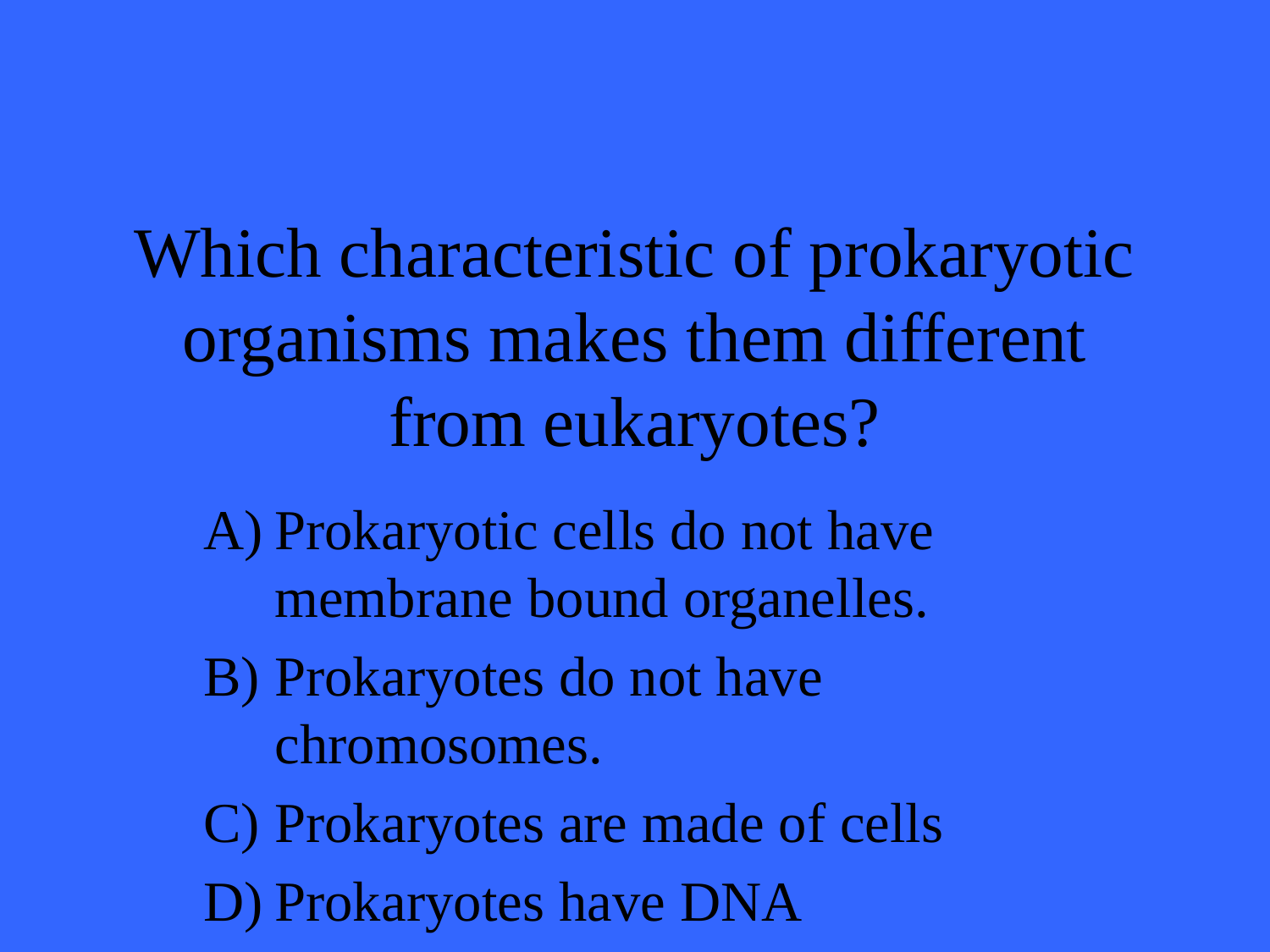

# Which characteristic of prokaryotic organisms makes them different from eukaryotes?
Prokaryotic cells do not have membrane bound organelles.
Prokaryotes do not have chromosomes.
Prokaryotes are made of cells
Prokaryotes have DNA